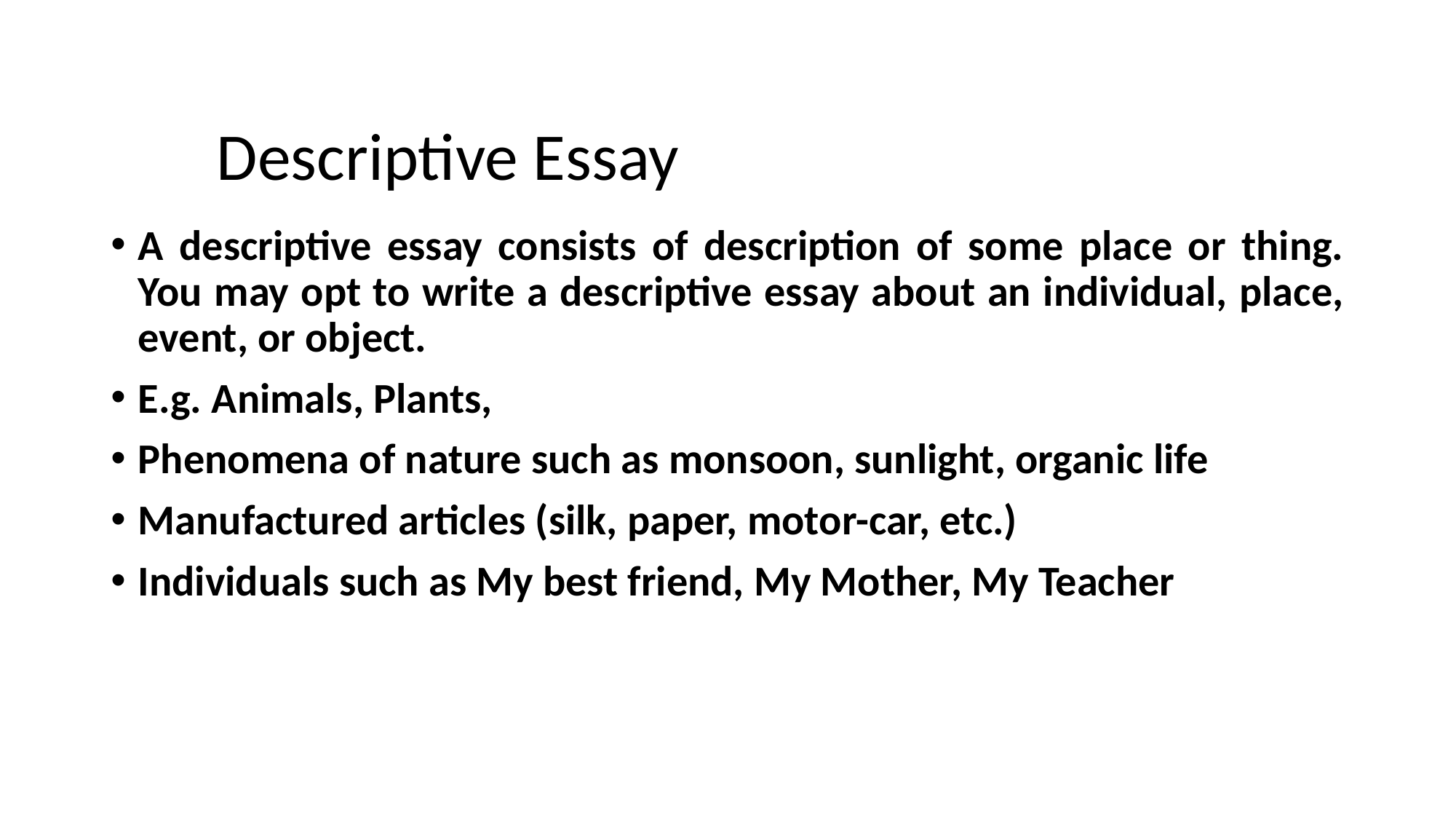

# Descriptive Essay
A descriptive essay consists of description of some place or thing. You may opt to write a descriptive essay about an individual, place, event, or object.
E.g. Animals, Plants,
Phenomena of nature such as monsoon, sunlight, organic life
Manufactured articles (silk, paper, motor-car, etc.)
Individuals such as My best friend, My Mother, My Teacher